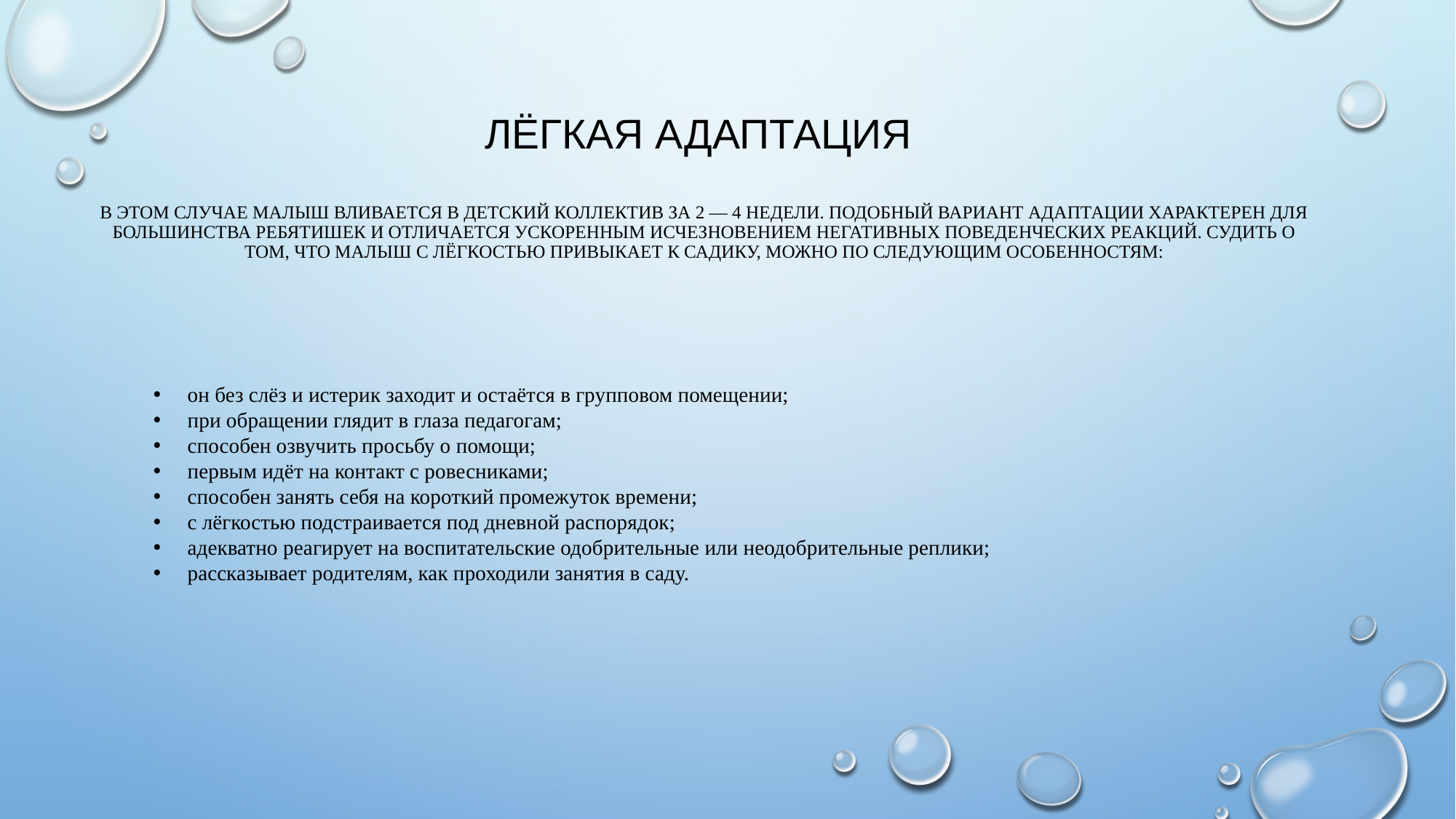

# Лёгкая адаптация В этом случае малыш вливается в детский коллектив за 2 — 4 недели. Подобный вариант адаптации характерен для большинства ребятишек и отличается ускоренным исчезновением негативных поведенческих реакций. Судить о том, что малыш с лёгкостью привыкает к садику, можно по следующим особенностям:
он без слёз и истерик заходит и остаётся в групповом помещении;
при обращении глядит в глаза педагогам;
способен озвучить просьбу о помощи;
первым идёт на контакт с ровесниками;
способен занять себя на короткий промежуток времени;
с лёгкостью подстраивается под дневной распорядок;
адекватно реагирует на воспитательские одобрительные или неодобрительные реплики;
рассказывает родителям, как проходили занятия в саду.